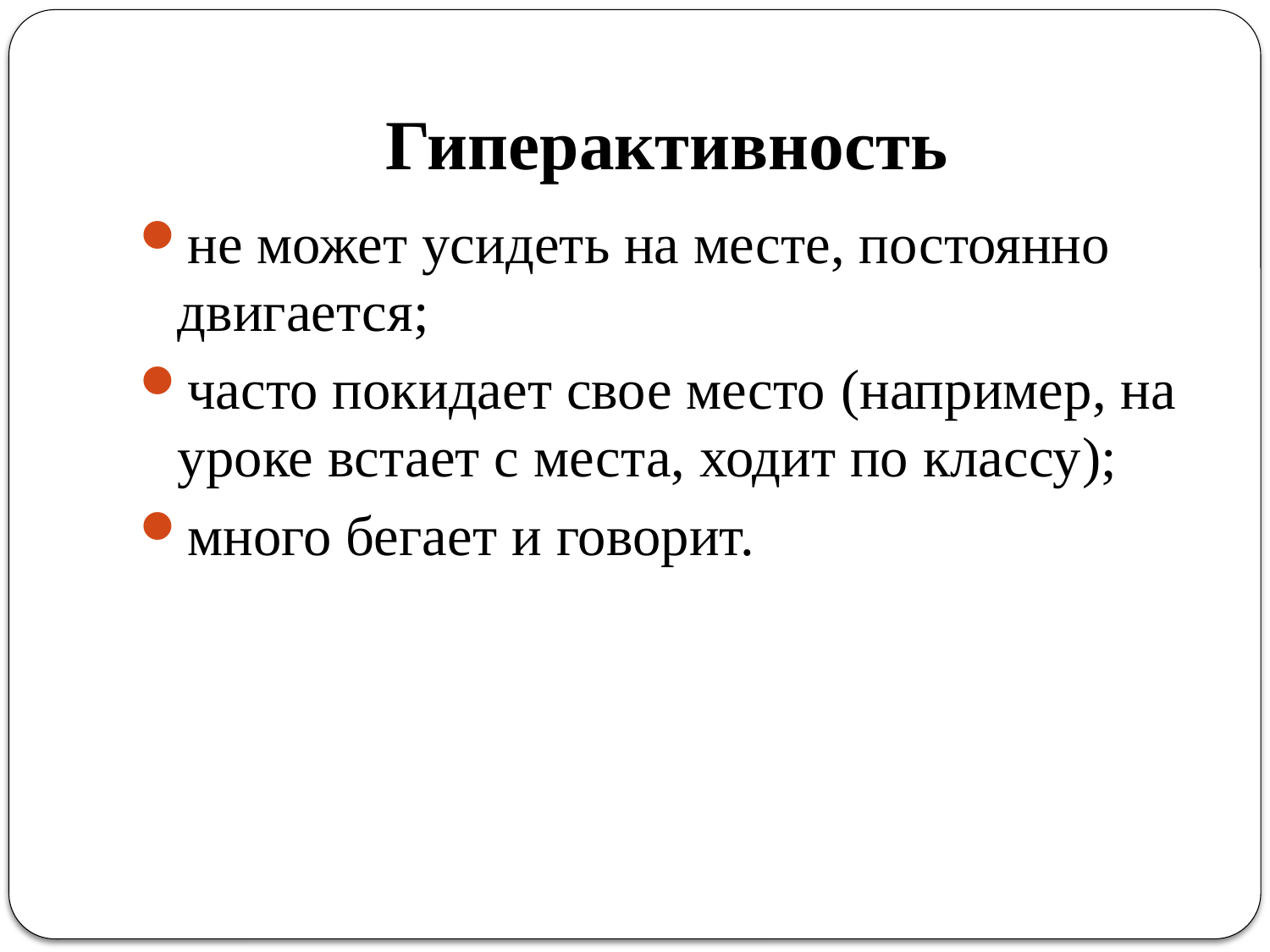

# Гиперактивность
не может усидеть на месте, постоянно двигается;
часто покидает свое место (например, на уроке встает с места, ходит по классу);
много бегает и говорит.